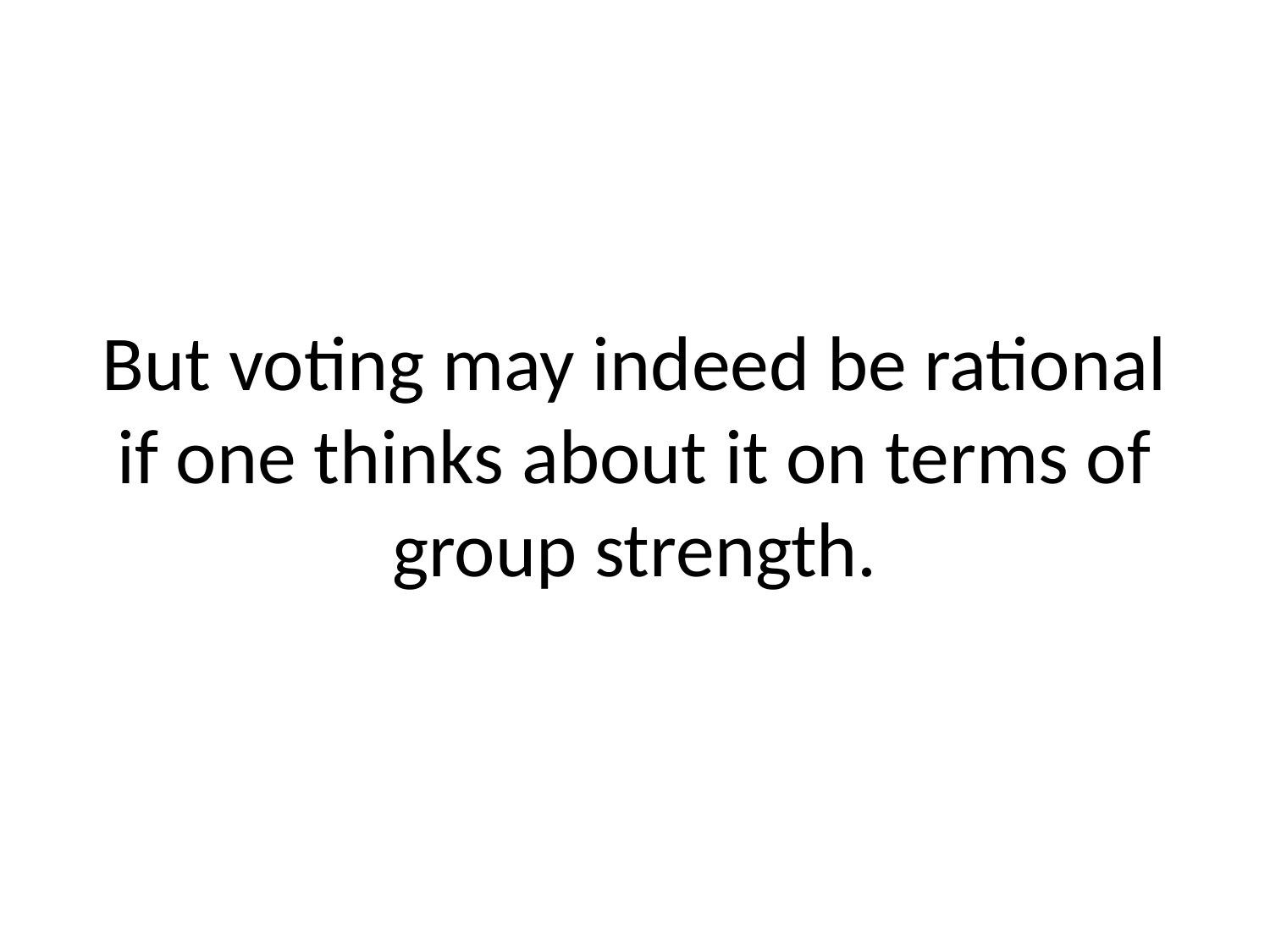

But voting may indeed be rational if one thinks about it on terms of group strength.